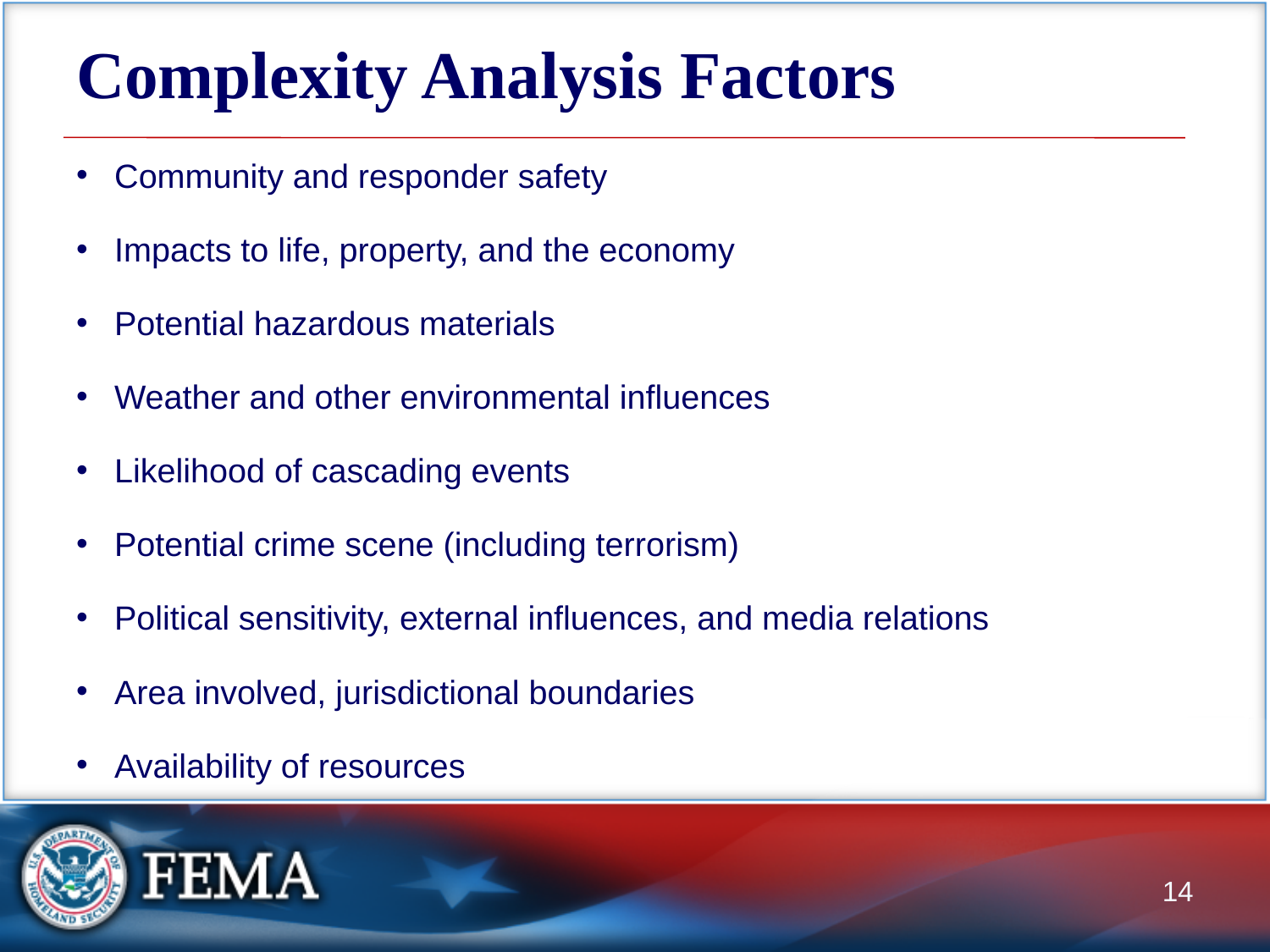

# Complexity Analysis Factors
Community and responder safety
Impacts to life, property, and the economy
Potential hazardous materials
Weather and other environmental influences
Likelihood of cascading events
Potential crime scene (including terrorism)
Political sensitivity, external influences, and media relations
Area involved, jurisdictional boundaries
Availability of resources
14